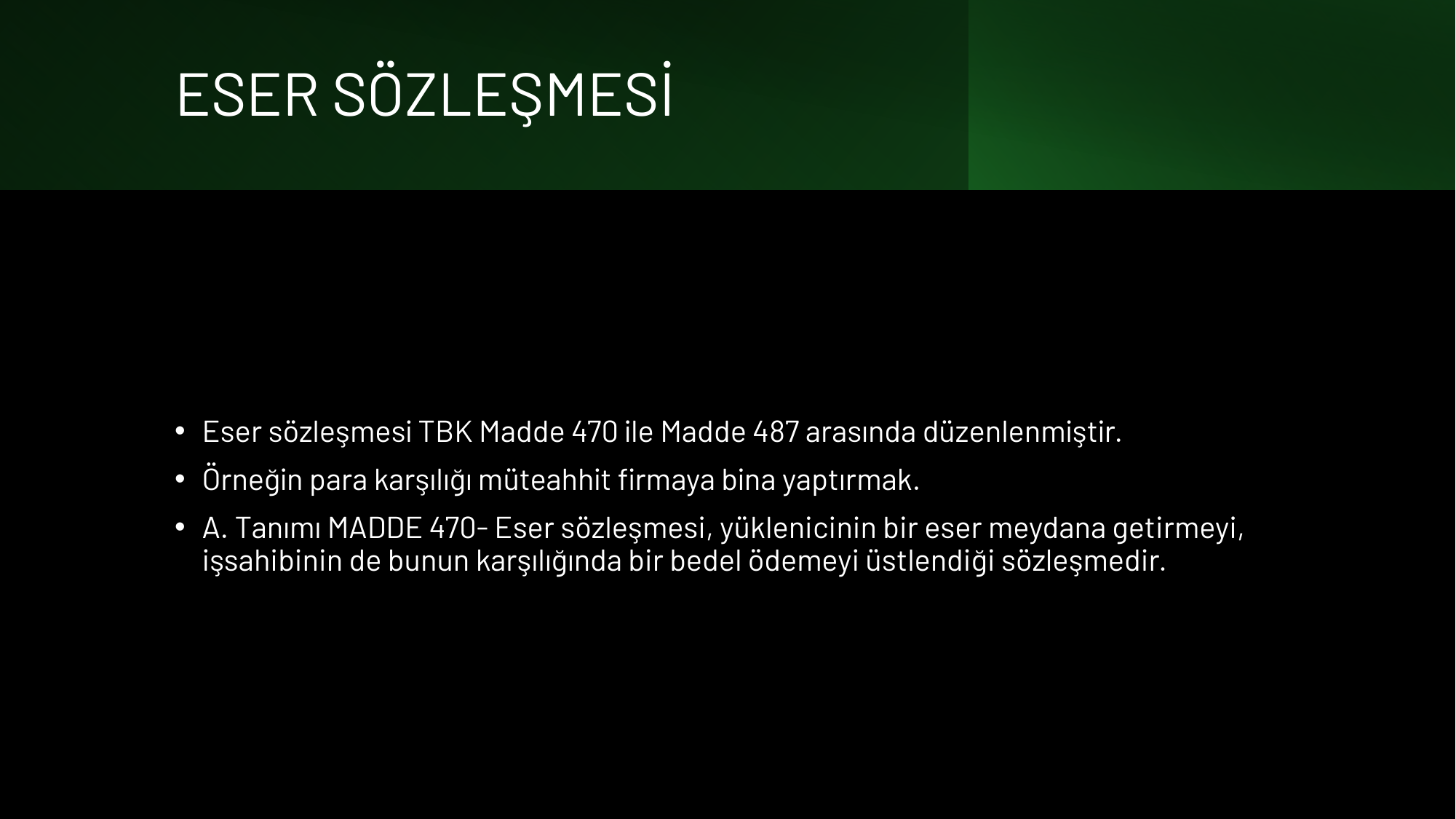

# ESER SÖZLEŞMESİ
Eser sözleşmesi TBK Madde 470 ile Madde 487 arasında düzenlenmiştir.
Örneğin para karşılığı müteahhit firmaya bina yaptırmak.
A. Tanımı MADDE 470- Eser sözleşmesi, yüklenicinin bir eser meydana getirmeyi, işsahibinin de bunun karşılığında bir bedel ödemeyi üstlendiği sözleşmedir.